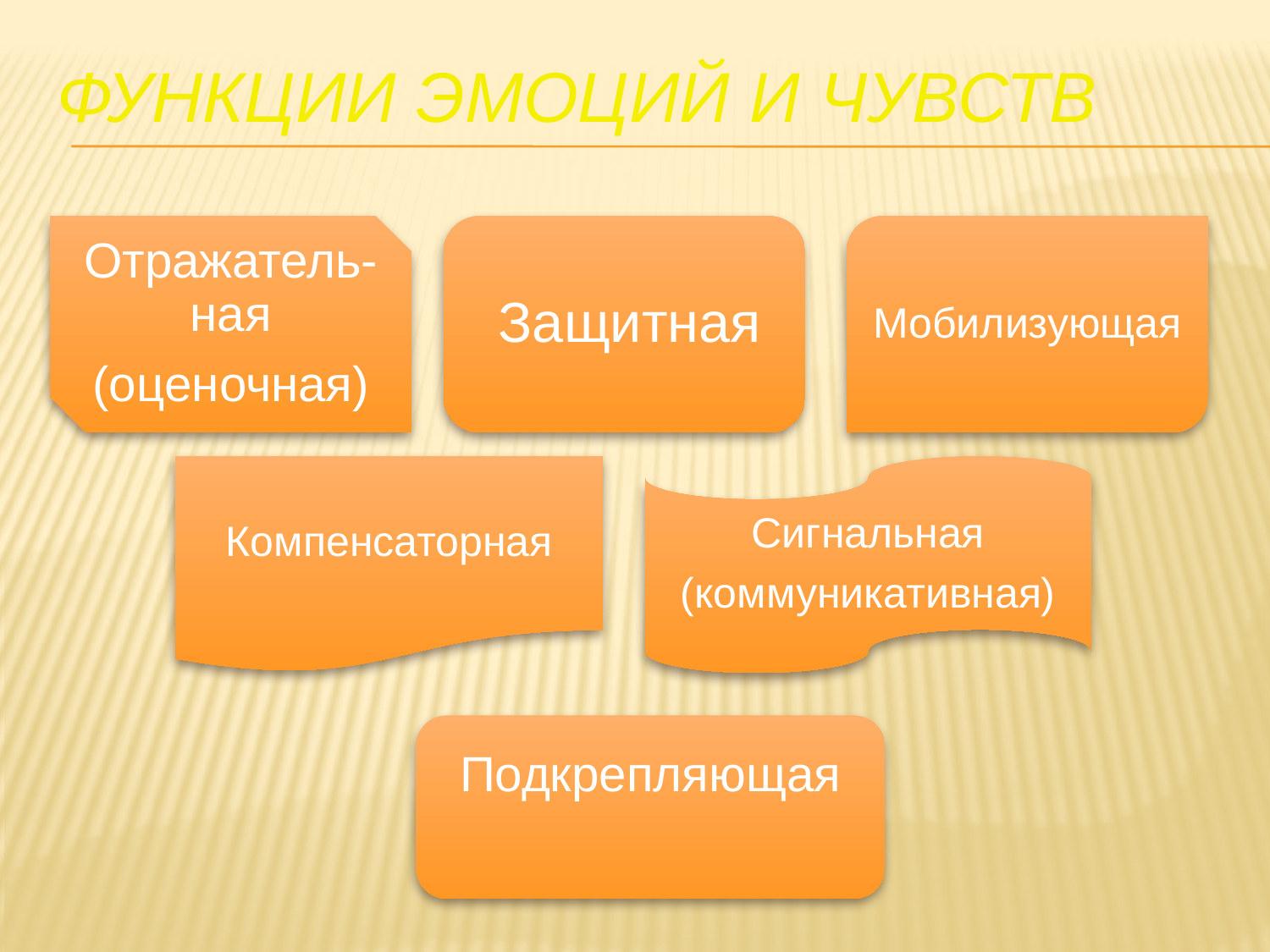

# Функции Эмоций и чувств
Отражатель-ная
(оценочная)
Защитная
Мобилизующая
Компенсаторная
Сигнальная
(коммуникативная)
Подкрепляющая